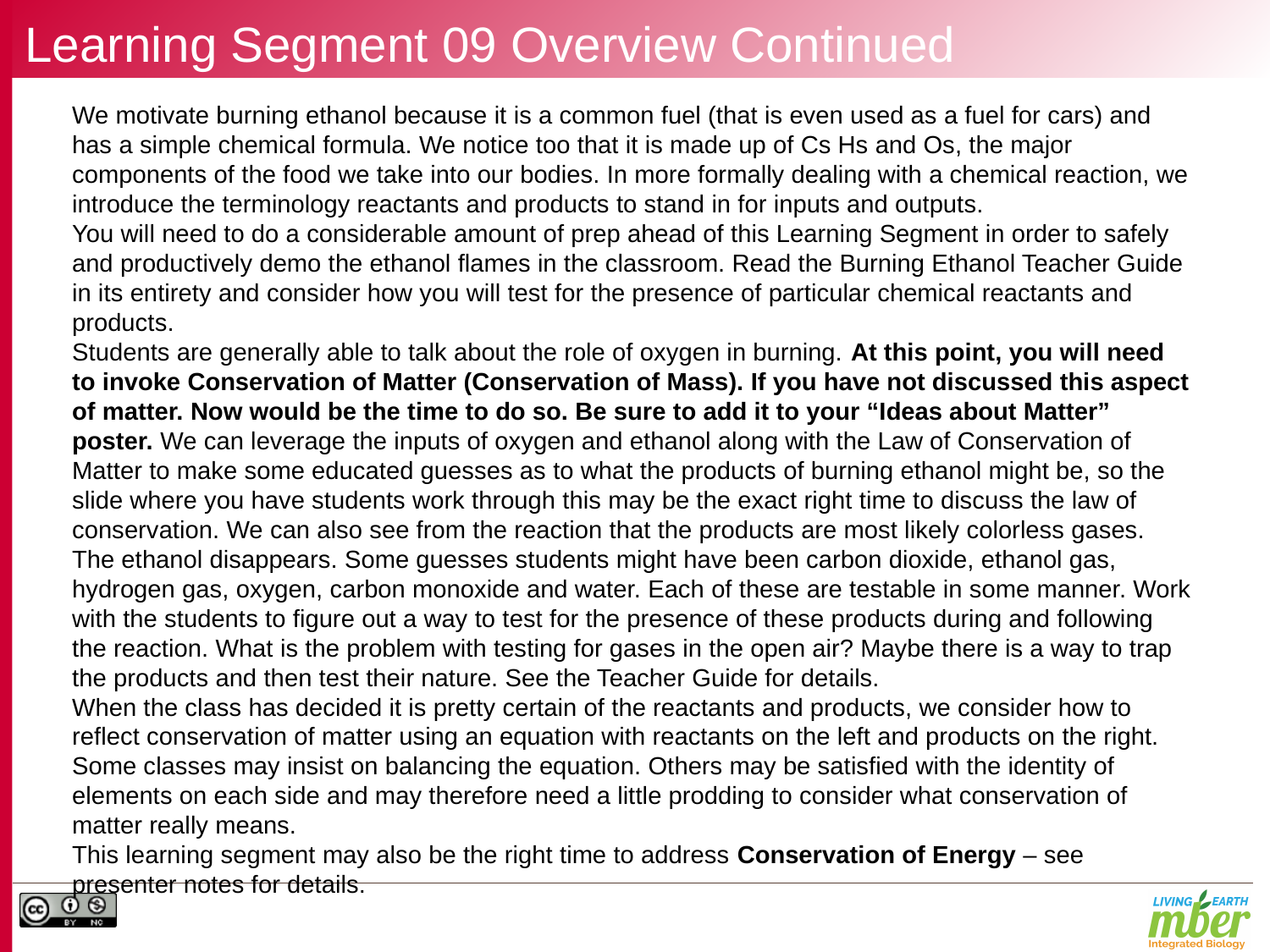

# Learning Segment 09 Overview Continued
We motivate burning ethanol because it is a common fuel (that is even used as a fuel for cars) and has a simple chemical formula. We notice too that it is made up of Cs Hs and Os, the major components of the food we take into our bodies. In more formally dealing with a chemical reaction, we introduce the terminology reactants and products to stand in for inputs and outputs.
You will need to do a considerable amount of prep ahead of this Learning Segment in order to safely and productively demo the ethanol flames in the classroom. Read the Burning Ethanol Teacher Guide in its entirety and consider how you will test for the presence of particular chemical reactants and products.
Students are generally able to talk about the role of oxygen in burning. At this point, you will need to invoke Conservation of Matter (Conservation of Mass). If you have not discussed this aspect of matter. Now would be the time to do so. Be sure to add it to your “Ideas about Matter” poster. We can leverage the inputs of oxygen and ethanol along with the Law of Conservation of Matter to make some educated guesses as to what the products of burning ethanol might be, so the slide where you have students work through this may be the exact right time to discuss the law of conservation. We can also see from the reaction that the products are most likely colorless gases. The ethanol disappears. Some guesses students might have been carbon dioxide, ethanol gas, hydrogen gas, oxygen, carbon monoxide and water. Each of these are testable in some manner. Work with the students to figure out a way to test for the presence of these products during and following the reaction. What is the problem with testing for gases in the open air? Maybe there is a way to trap the products and then test their nature. See the Teacher Guide for details.
When the class has decided it is pretty certain of the reactants and products, we consider how to reflect conservation of matter using an equation with reactants on the left and products on the right. Some classes may insist on balancing the equation. Others may be satisfied with the identity of elements on each side and may therefore need a little prodding to consider what conservation of matter really means.
This learning segment may also be the right time to address Conservation of Energy – see presenter notes for details.